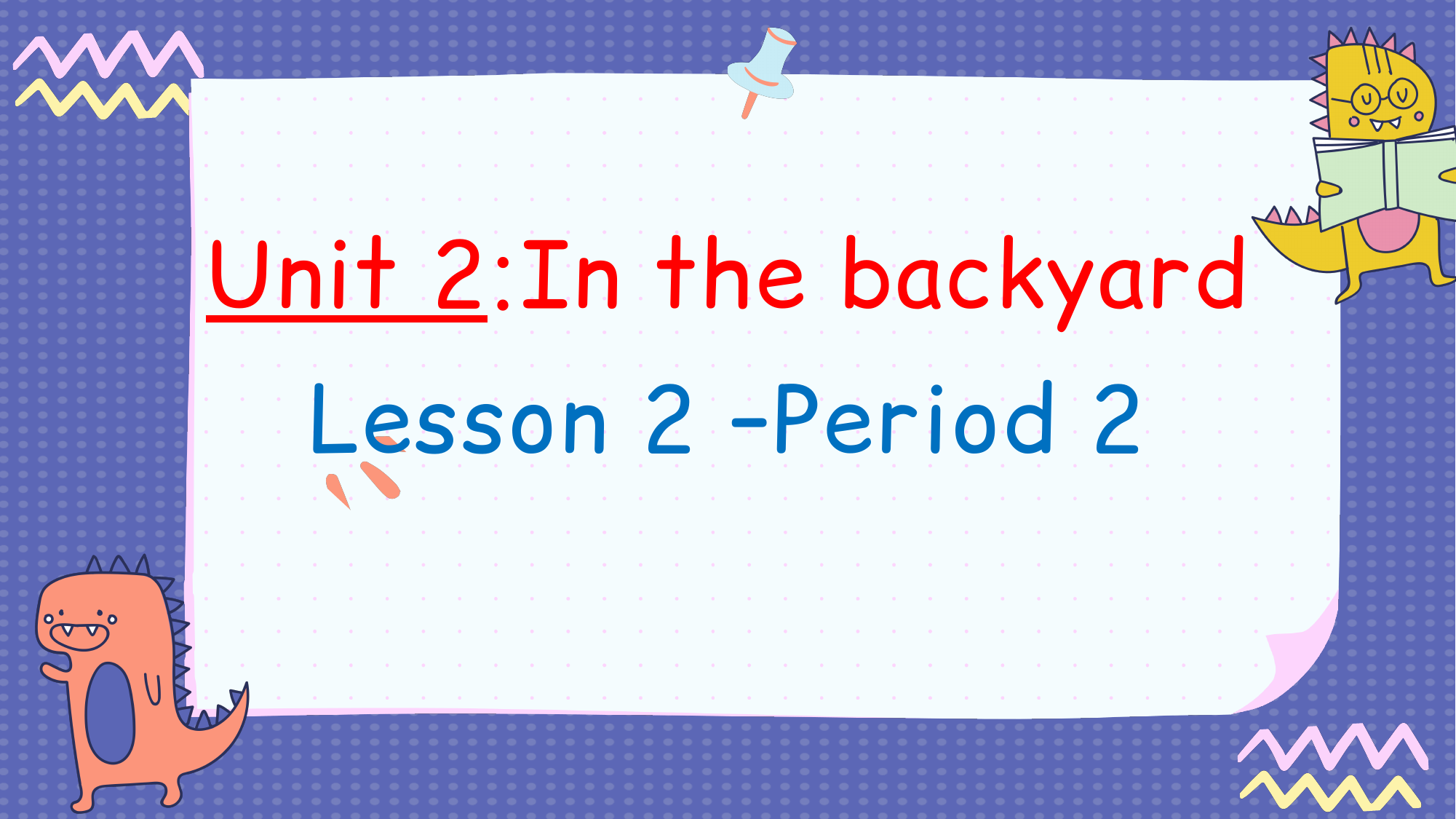

Unit 2:In the backyard
Lesson 2 –Period 2